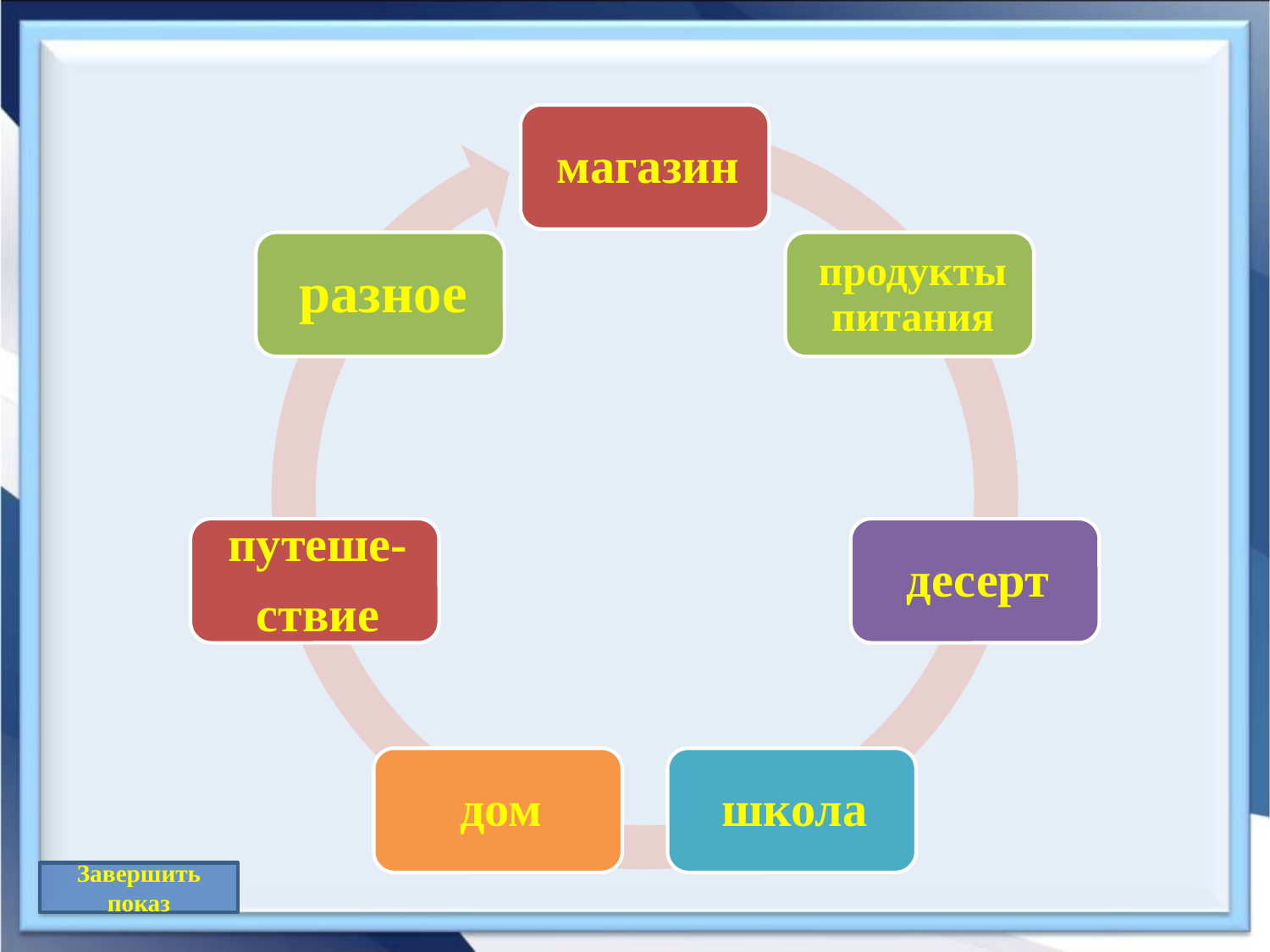

магазин
продукты питания
десерт
школа
дом
путеше-
ствие
разное

Завершить показ